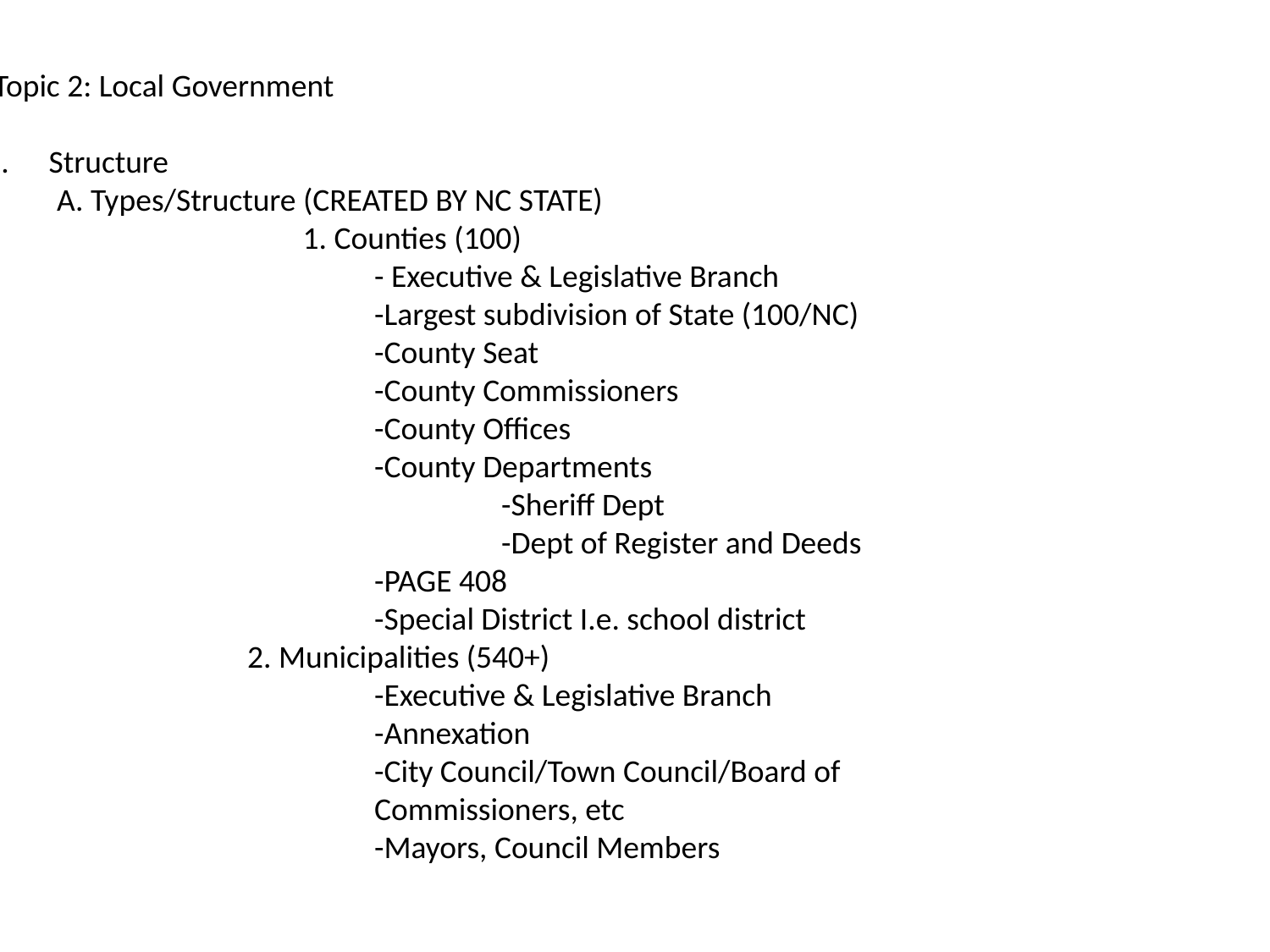

Topic 2: Local Government

Structure
A. Types/Structure (CREATED BY NC STATE)
			1. Counties (100)
			- Executive & Legislative Branch
			-Largest subdivision of State (100/NC)
			-County Seat
			-County Commissioners
			-County Offices
			-County Departments
				-Sheriff Dept
				-Dept of Register and Deeds
			-PAGE 408
			-Special District I.e. school district
		2. Municipalities (540+)
			-Executive & Legislative Branch
			-Annexation
			-City Council/Town Council/Board of
			Commissioners, etc
			-Mayors, Council Members